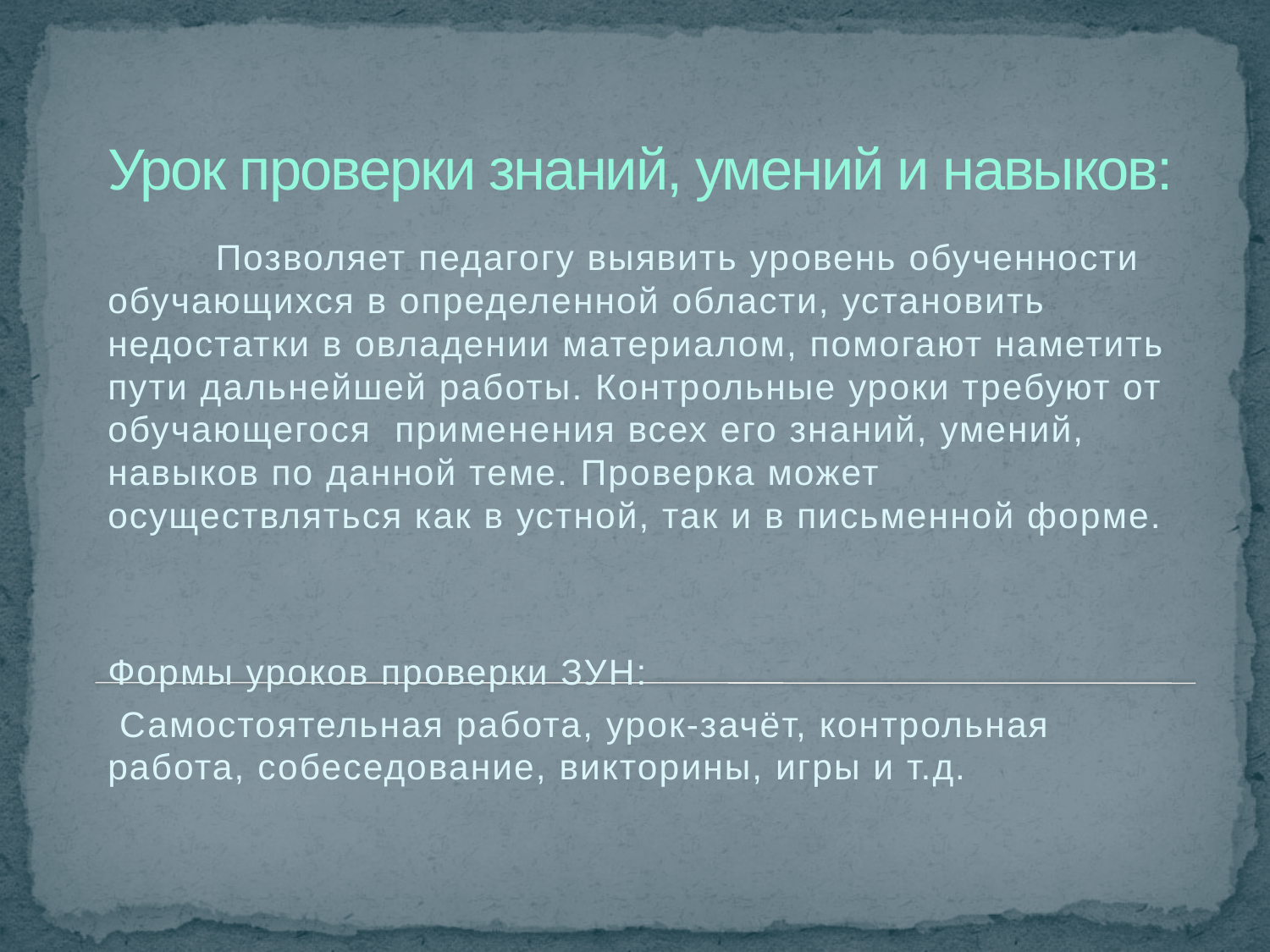

# Урок проверки знаний, умений и навыков:
	Позволяет педагогу выявить уровень обученности обучающихся в определенной области, установить недостатки в овладении материалом, помогают наметить пути дальнейшей работы. Контрольные уроки требуют от обучающегося  применения всех его знаний, умений, навыков по данной теме. Проверка может осуществляться как в устной, так и в письменной форме.

Формы уроков проверки ЗУН:
 Самостоятельная работа, урок-зачёт, контрольная работа, собеседование, викторины, игры и т.д.